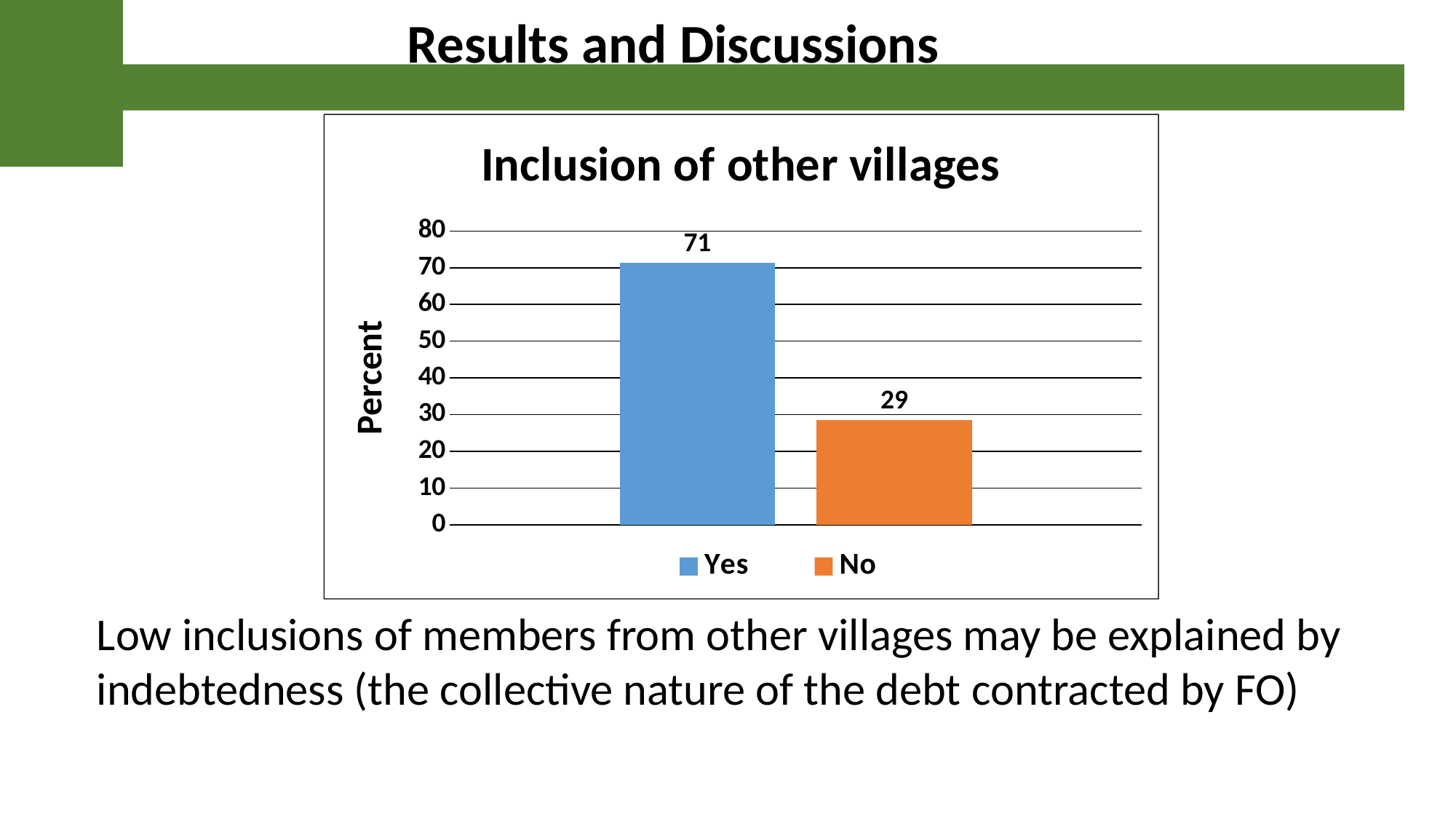

Results and Discussions

### Chart: Inclusion of other villages

| Category | Yes | No |
|---|---|---|
| Percent | 71.4 | 28.6 |
Low inclusions of members from other villages may be explained by indebtedness (the collective nature of the debt contracted by FO)